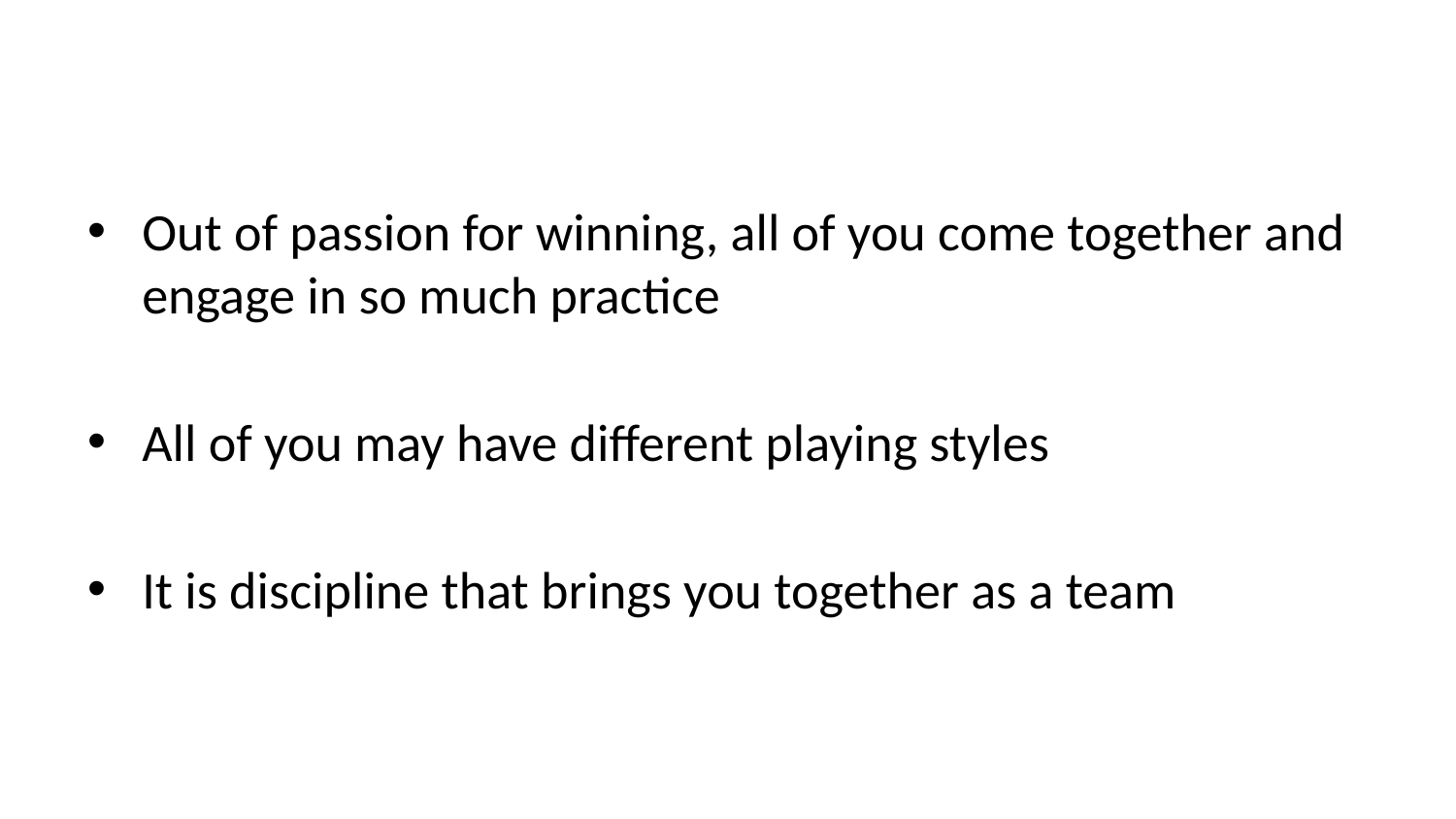

Out of passion for winning, all of you come together and engage in so much practice

All of you may have different playing styles

It is discipline that brings you together as a team